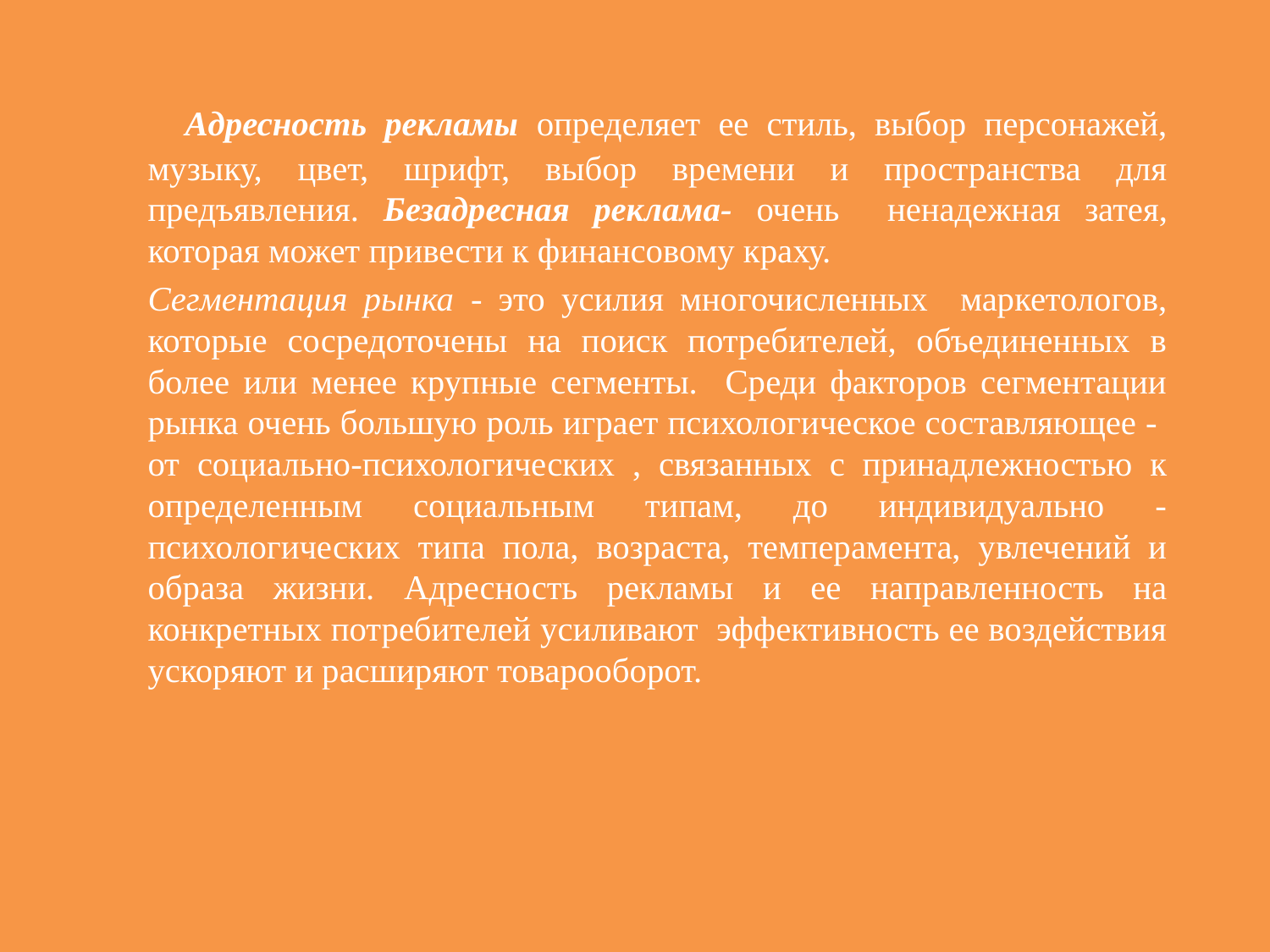

Адресность рекламы определяет ее стиль, выбор персонажей, музыку, цвет, шрифт, выбор времени и пространства для предъявления. Безадресная реклама- очень  ненадежная затея, которая может привести к финансовому краху.
		Сегментация рынка - это усилия многочисленных  маркетологов, которые сосредоточены на поиск потребителей, объединенных в более или менее крупные сегменты.  Среди факторов сегментации рынка очень большую роль играет психологическое составляющее -  от социально-психологических , связанных с принадлежностью к определенным социальным типам, до индивидуально - психологических типа пола, возраста, темперамента, увлечений и образа жизни. Адресность рекламы и ее направленность на конкретных потребителей усиливают  эффективность ее воздействия ускоряют и расширяют товарооборот.